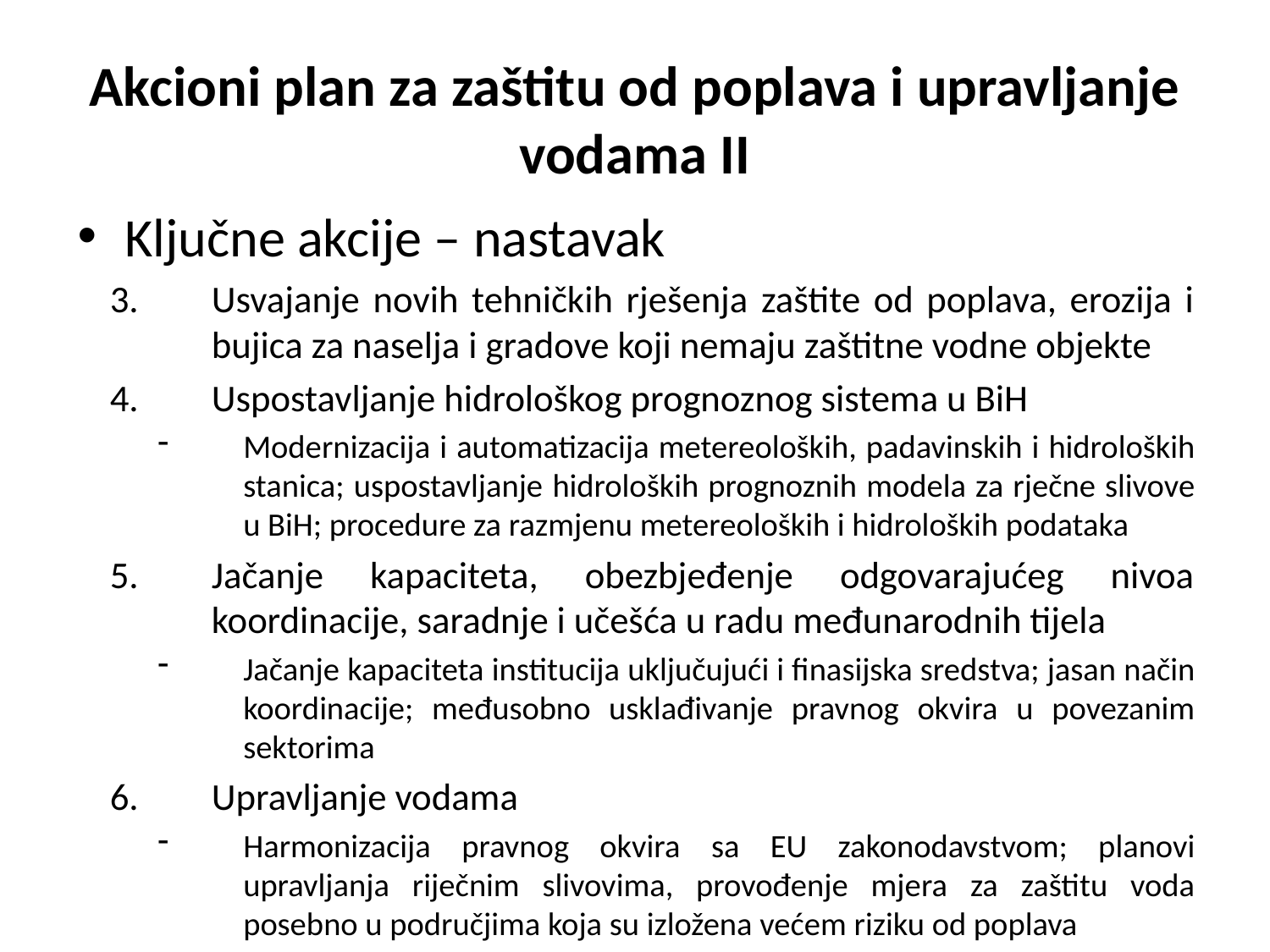

# Akcioni plan za zaštitu od poplava i upravljanje vodama II
Ključne akcije – nastavak
Usvajanje novih tehničkih rješenja zaštite od poplava, erozija i bujica za naselja i gradove koji nemaju zaštitne vodne objekte
Uspostavljanje hidrološkog prognoznog sistema u BiH
Modernizacija i automatizacija metereoloških, padavinskih i hidroloških stanica; uspostavljanje hidroloških prognoznih modela za rječne slivove u BiH; procedure za razmjenu metereoloških i hidroloških podataka
Jačanje kapaciteta, obezbjeđenje odgovarajućeg nivoa koordinacije, saradnje i učešća u radu međunarodnih tijela
Jačanje kapaciteta institucija uključujući i finasijska sredstva; jasan način koordinacije; međusobno usklađivanje pravnog okvira u povezanim sektorima
Upravljanje vodama
Harmonizacija pravnog okvira sa EU zakonodavstvom; planovi upravljanja riječnim slivovima, provođenje mjera za zaštitu voda posebno u područjima koja su izložena većem riziku od poplava